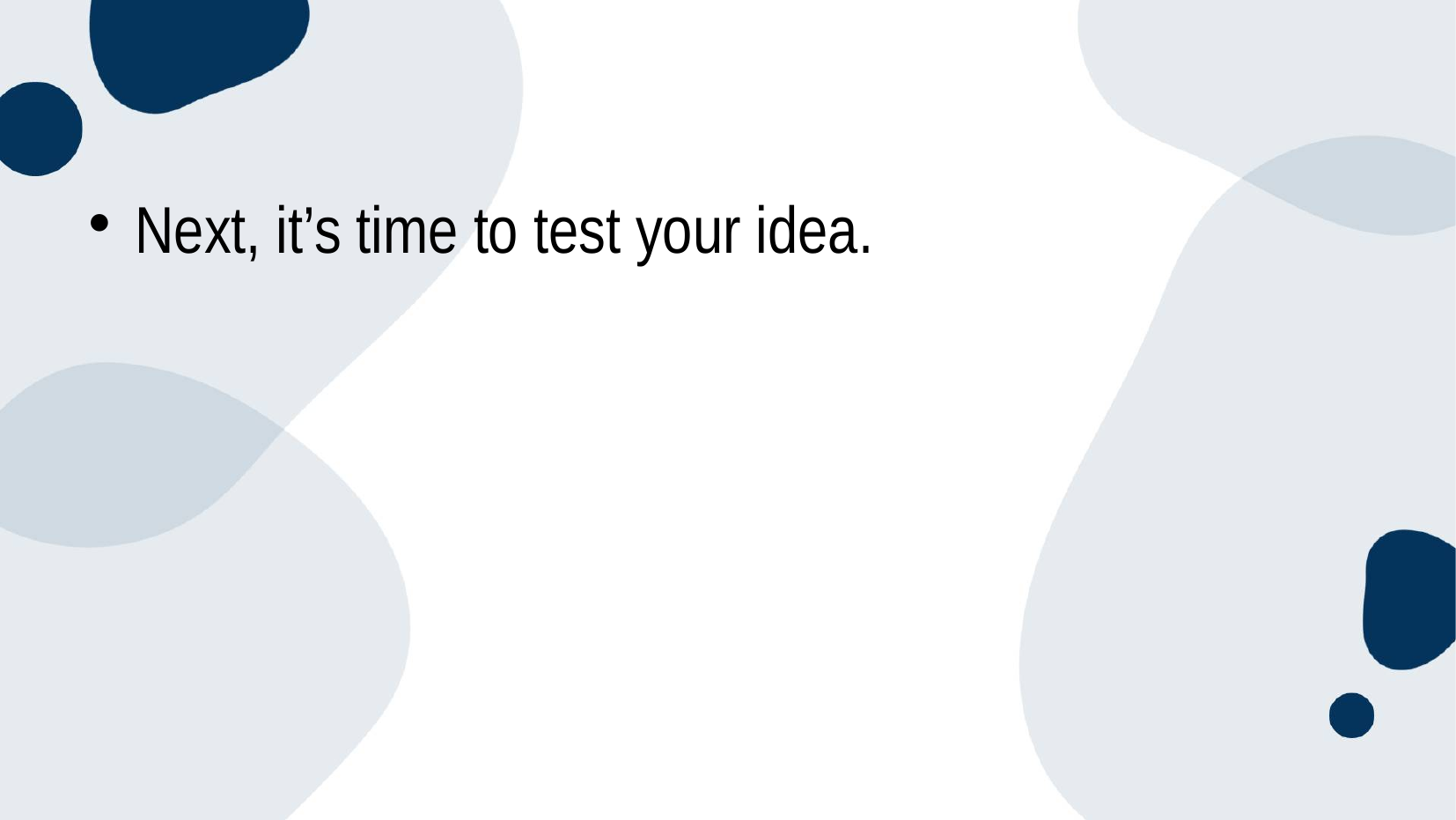

#
Next, it’s time to test your idea.